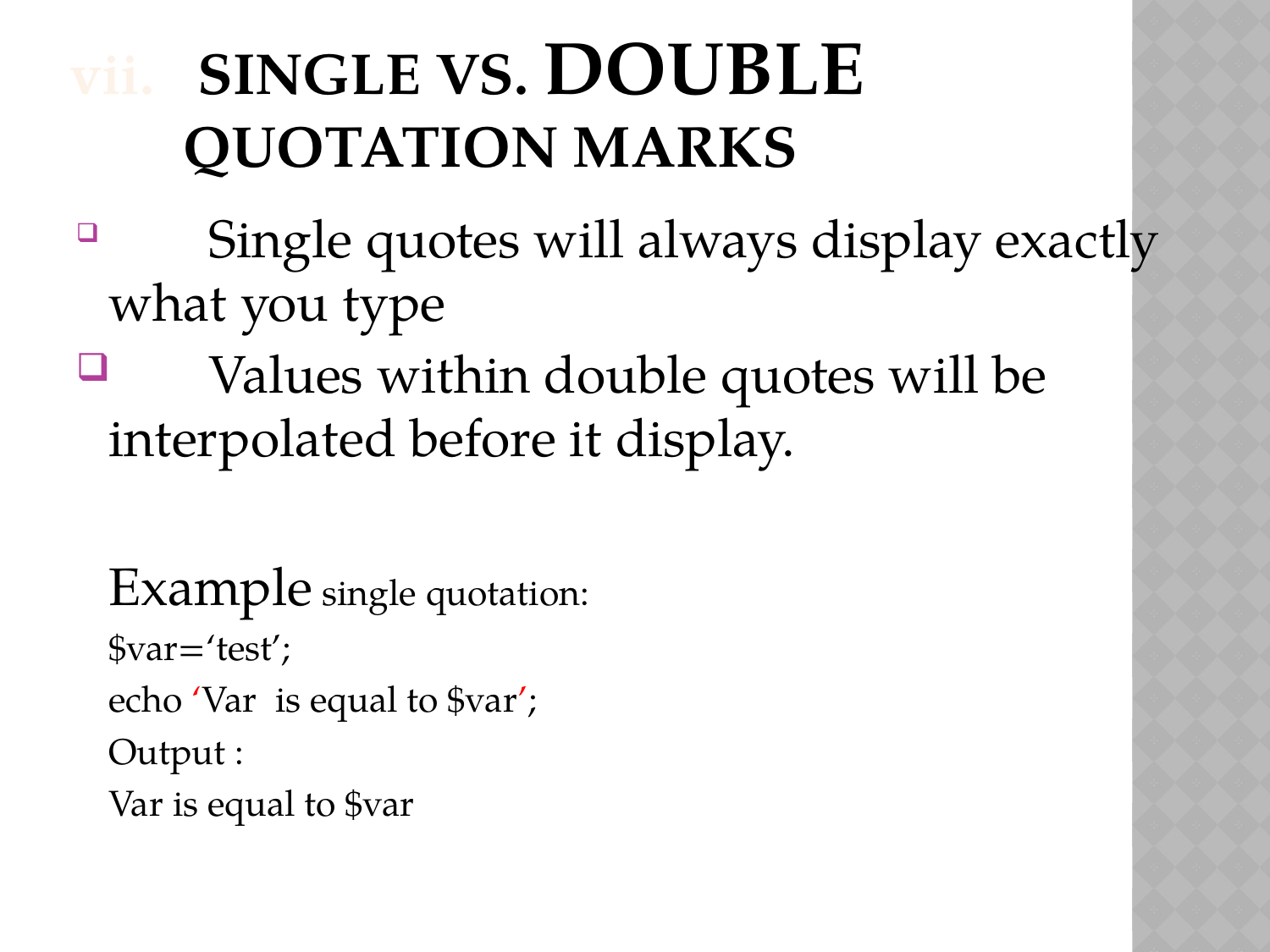

# Single vs. Double Quotation Marks
 	Single quotes will always display exactly what you type
 	Values within double quotes will be interpolated before it display.

		Example single quotation:
		$var=‘test’;
		echo ‘Var  is equal to $var’;
		Output :
		Var is equal to $var